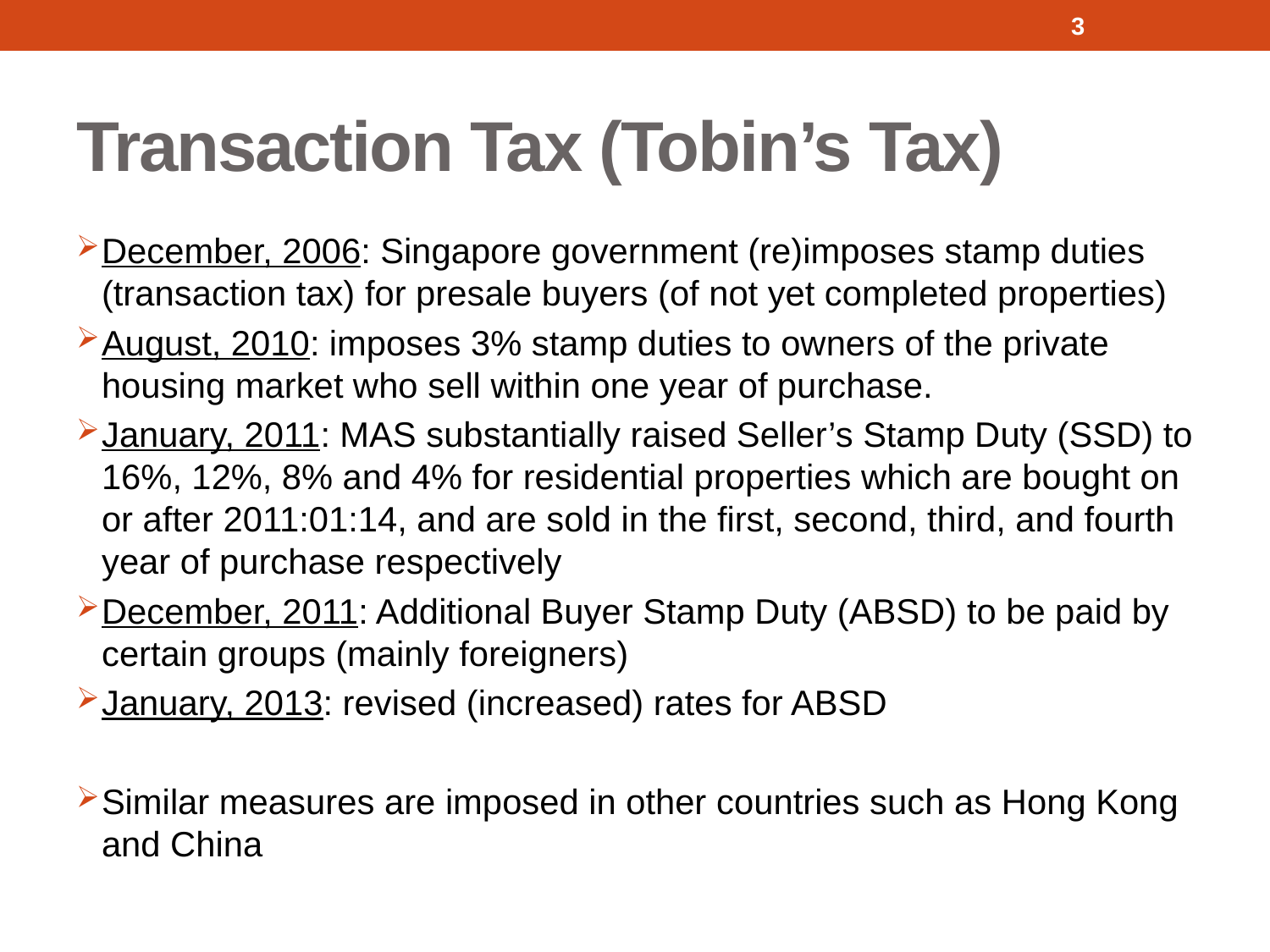

3
# Transaction Tax (Tobin’s Tax)
December, 2006: Singapore government (re)imposes stamp duties (transaction tax) for presale buyers (of not yet completed properties)
August, 2010: imposes 3% stamp duties to owners of the private housing market who sell within one year of purchase.
January, 2011: MAS substantially raised Seller’s Stamp Duty (SSD) to 16%, 12%, 8% and 4% for residential properties which are bought on or after 2011:01:14, and are sold in the first, second, third, and fourth year of purchase respectively
December, 2011: Additional Buyer Stamp Duty (ABSD) to be paid by certain groups (mainly foreigners)
January, 2013: revised (increased) rates for ABSD

Similar measures are imposed in other countries such as Hong Kong and China